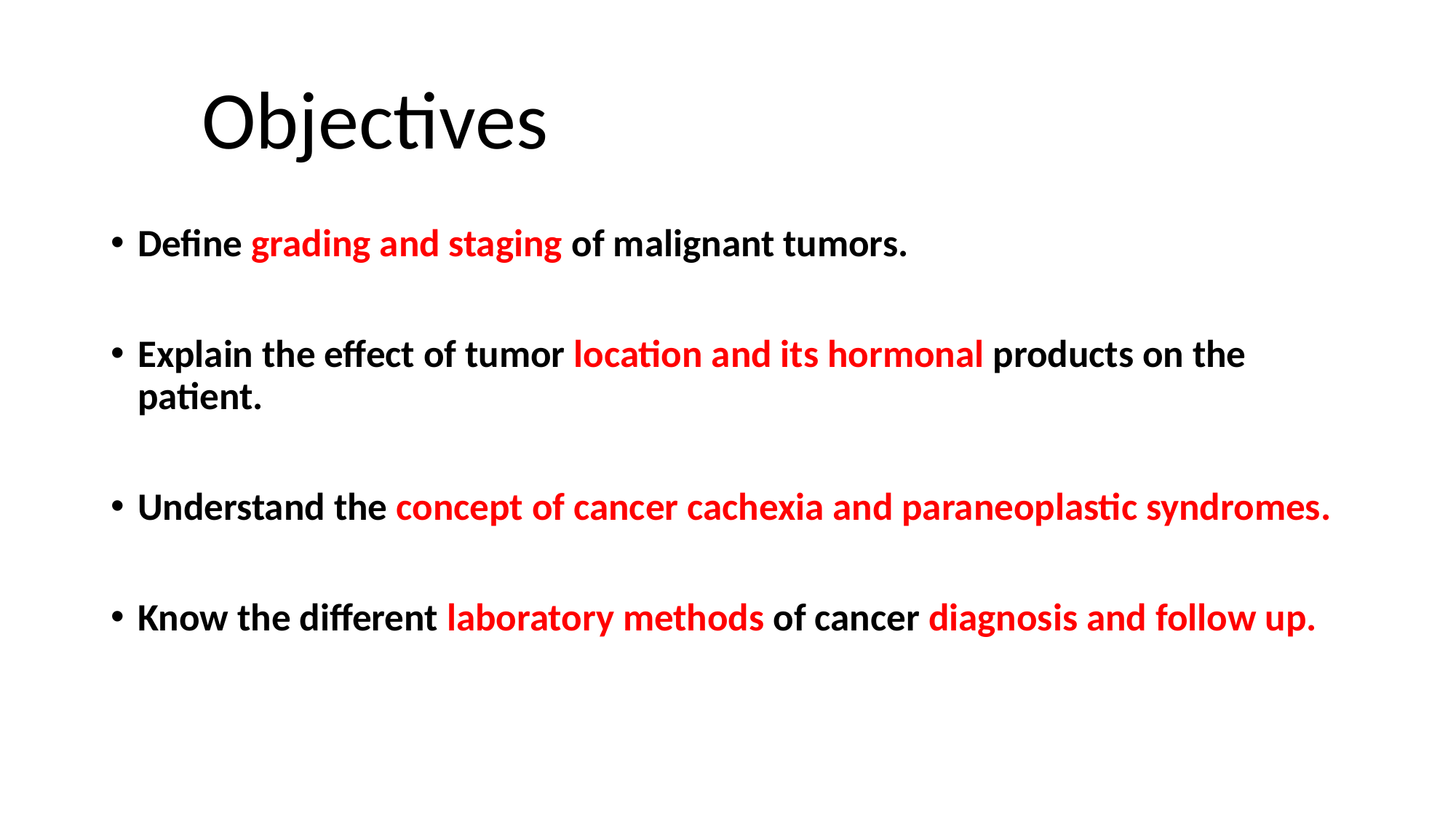

# Objectives
Define grading and staging of malignant tumors.

Explain the effect of tumor location and its hormonal products on the patient.

Understand the concept of cancer cachexia and paraneoplastic syndromes.

Know the different laboratory methods of cancer diagnosis and follow up.